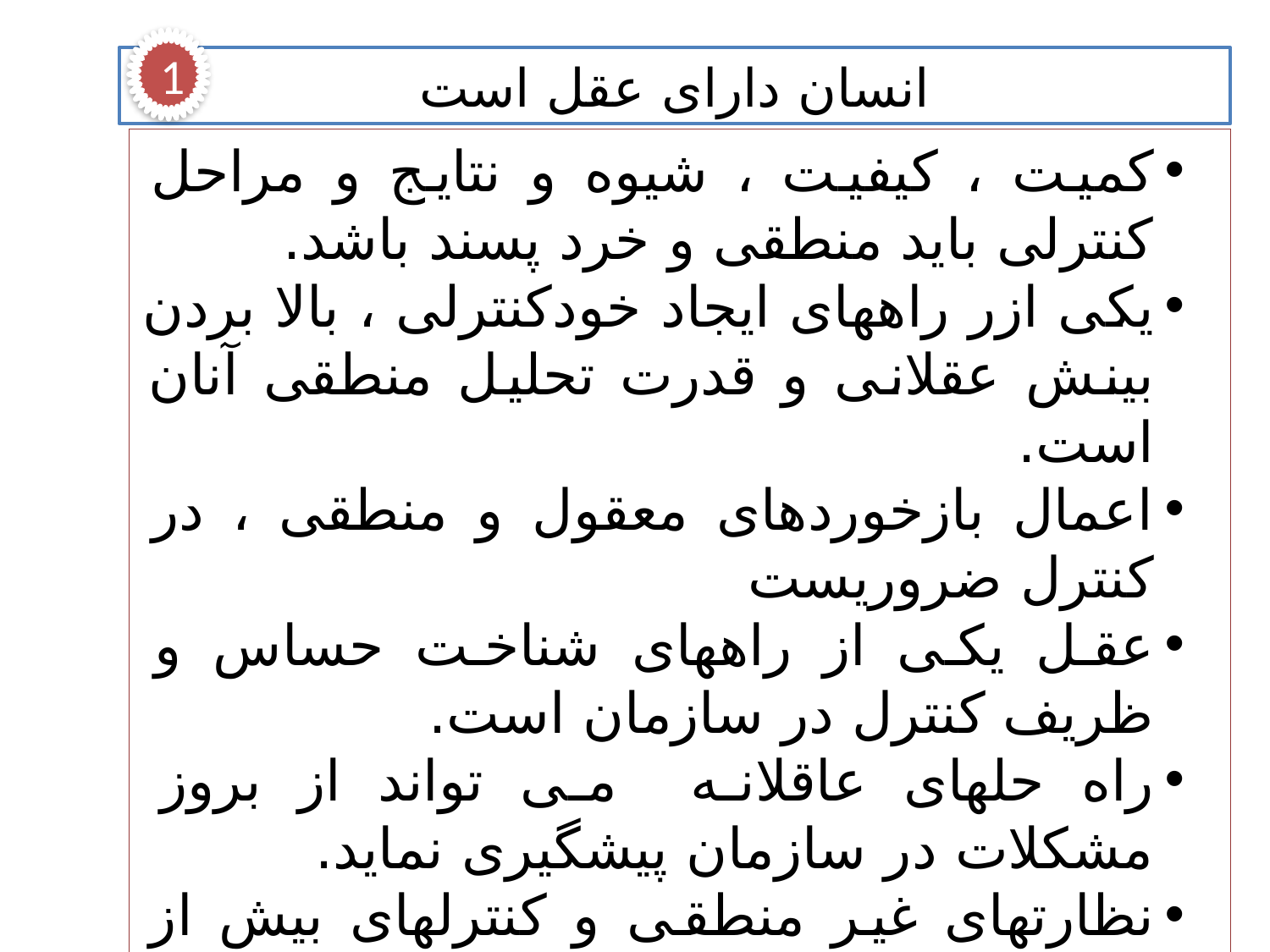

1
انسان دارای عقل است
کمیت ، کیفیت ، شیوه و نتایج و مراحل کنترلی باید منطقی و خرد پسند باشد.
یکی ازر راههای ایجاد خودکنترلی ، بالا بردن بینش عقلانی و قدرت تحلیل منطقی آنان است.
اعمال بازخوردهای معقول و منطقی ، در کنترل ضروریست
عقل یکی از راههای شناخت حساس و ظریف کنترل در سازمان است.
راه حلهای عاقلانه  می تواند از بروز مشکلات در سازمان پیشگیری نماید.
نظارتهای غیر منطقی و کنترلهای بیش از حد معقول موجب واکنش های منفی افراد سازمان می شود.